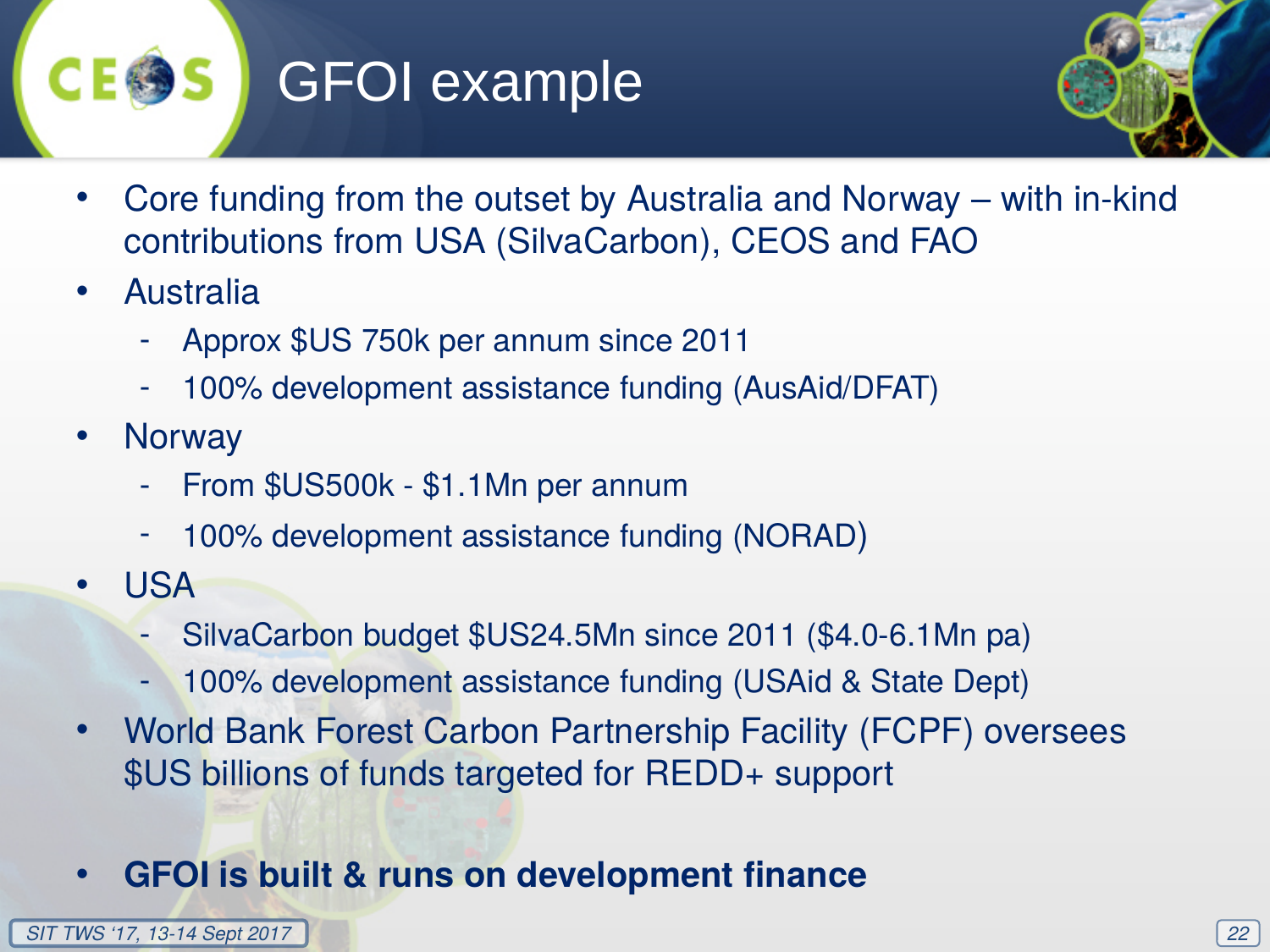

GFOI example
Core funding from the outset by Australia and Norway – with in-kind contributions from USA (SilvaCarbon), CEOS and FAO
Australia
Approx $US 750k per annum since 2011
100% development assistance funding (AusAid/DFAT)
Norway
From $US500k - $1.1Mn per annum
100% development assistance funding (NORAD)
USA
SilvaCarbon budget $US24.5Mn since 2011 ($4.0-6.1Mn pa)
100% development assistance funding (USAid & State Dept)
World Bank Forest Carbon Partnership Facility (FCPF) oversees $US billions of funds targeted for REDD+ support

GFOI is built & runs on development finance
22